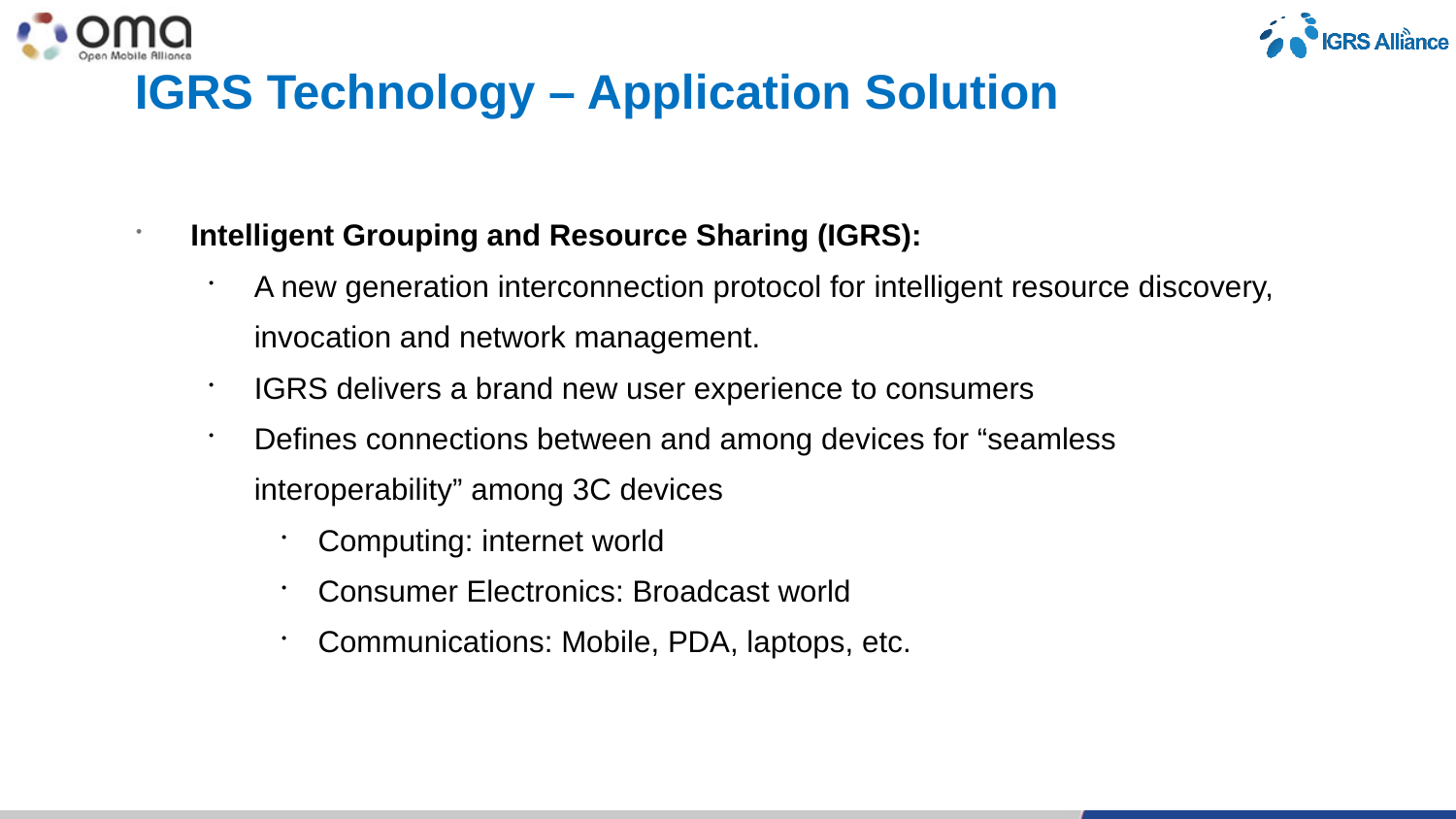

# IGRS Technology – Application Solution

Intelligent Grouping and Resource Sharing (IGRS):
A new generation interconnection protocol for intelligent resource discovery, invocation and network management.
IGRS delivers a brand new user experience to consumers
Defines connections between and among devices for “seamless interoperability” among 3C devices
Computing: internet world
Consumer Electronics: Broadcast world
Communications: Mobile, PDA, laptops, etc.